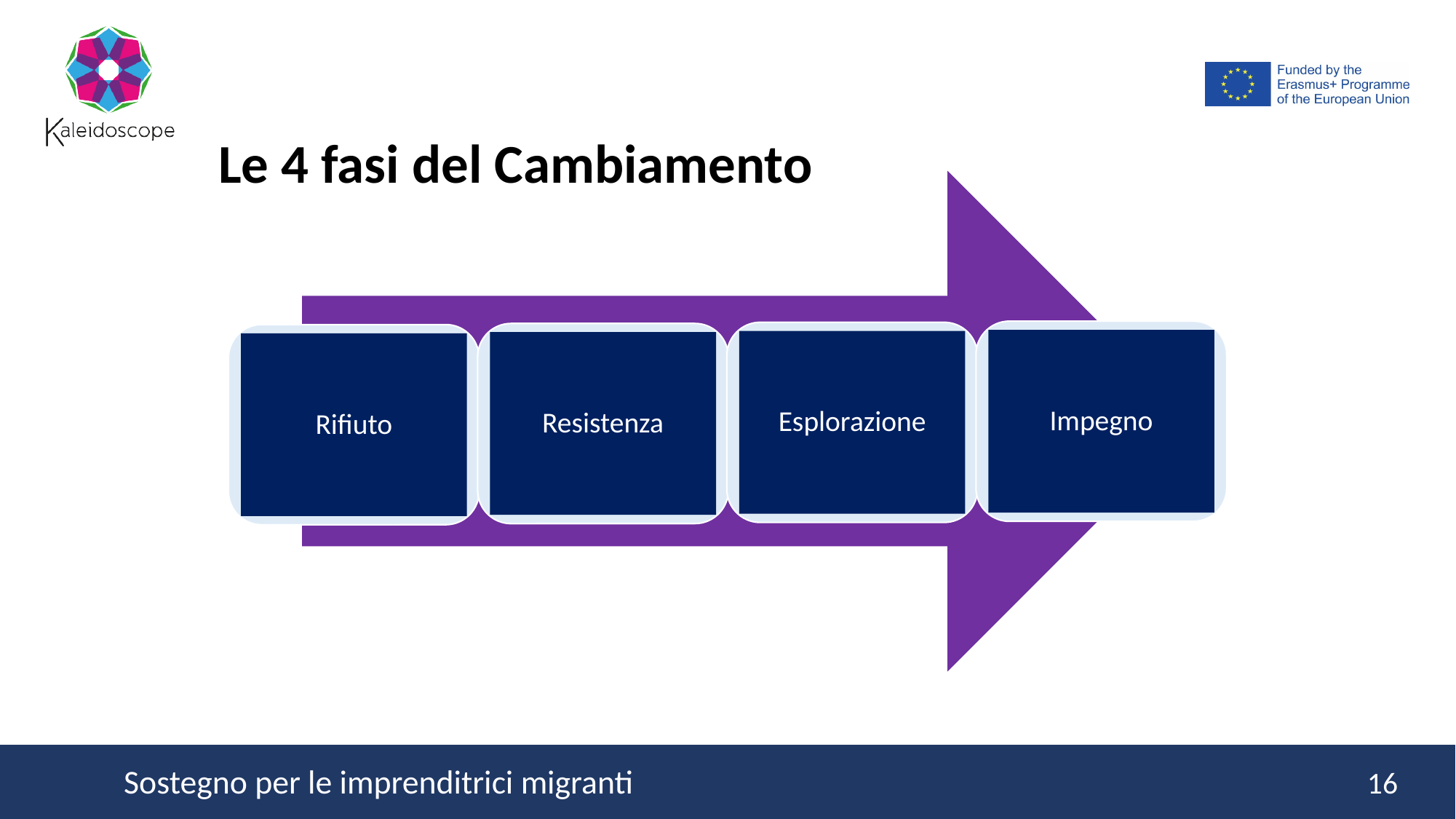

Le 4 fasi del Cambiamento

Impegno

Esplorazione

Resistenza

Rifiuto
16